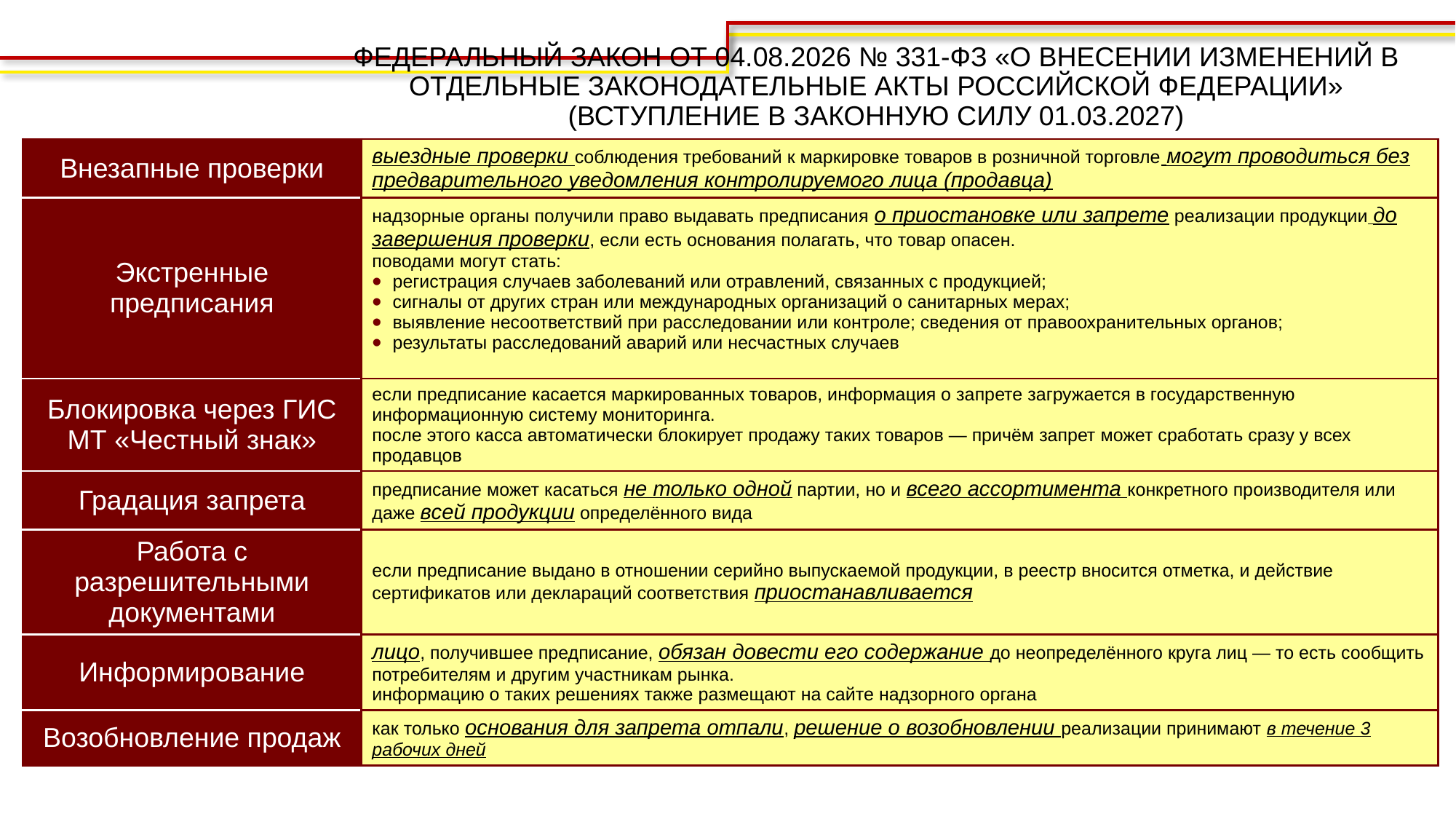

# ФЕДЕРАЛЬНЫЙ ЗАКОН ОТ 04.08.2026 № 331-ФЗ «О ВНЕСЕНИИ ИЗМЕНЕНИЙ В ОТДЕЛЬНЫЕ ЗАКОНОДАТЕЛЬНЫЕ АКТЫ РОССИЙСКОЙ ФЕДЕРАЦИИ» (ВСТУПЛЕНИЕ В ЗАКОННУЮ СИЛУ 01.03.2027)
| Внезапные проверки | выездные проверки соблюдения требований к маркировке товаров в розничной торговле могут проводиться без предварительного уведомления контролируемого лица (продавца) |
| --- | --- |
| Экстренные предписания | надзорные органы получили право выдавать предписания о приостановке или запрете реализации продукции до завершения проверки, если есть основания полагать, что товар опасен. поводами могут стать: регистрация случаев заболеваний или отравлений, связанных с продукцией; сигналы от других стран или международных организаций о санитарных мерах; выявление несоответствий при расследовании или контроле; сведения от правоохранительных органов; результаты расследований аварий или несчастных случаев |
| Блокировка через ГИС МТ «Честный знак» | если предписание касается маркированных товаров, информация о запрете загружается в государственную информационную систему мониторинга. после этого касса автоматически блокирует продажу таких товаров — причём запрет может сработать сразу у всех продавцов |
| Градация запрета | предписание может касаться не только одной партии, но и всего ассортимента конкретного производителя или даже всей продукции определённого вида |
| Работа с разрешительными документами | если предписание выдано в отношении серийно выпускаемой продукции, в реестр вносится отметка, и действие сертификатов или деклараций соответствия приостанавливается |
| Информирование | лицо, получившее предписание, обязан довести его содержание до неопределённого круга лиц — то есть сообщить потребителям и другим участникам рынка. информацию о таких решениях также размещают на сайте надзорного органа |
| Возобновление продаж | как только основания для запрета отпали, решение о возобновлении реализации принимают в течение 3 рабочих дней |